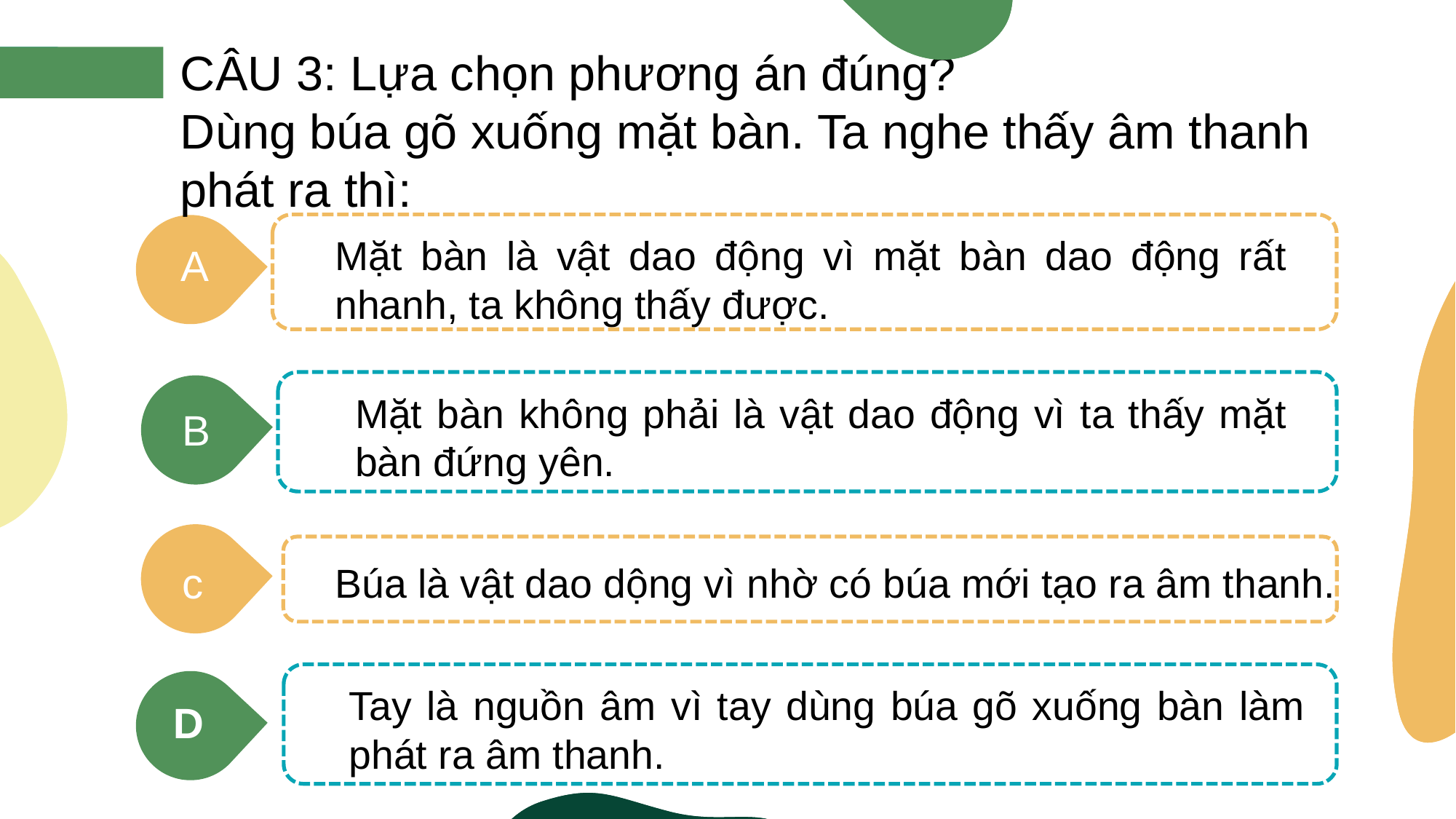

CÂU 3: Lựa chọn phương án đúng?
Dùng búa gõ xuống mặt bàn. Ta nghe thấy âm thanh phát ra thì:

Mặt bàn là vật dao động vì mặt bàn dao động rất nhanh, ta không thấy được.
A

Mặt bàn không phải là vật dao động vì ta thấy mặt bàn đứng yên.

B

c
Búa là vật dao dộng vì nhờ có búa mới tạo ra âm thanh.

Tay là nguồn âm vì tay dùng búa gõ xuống bàn làm phát ra âm thanh.
D